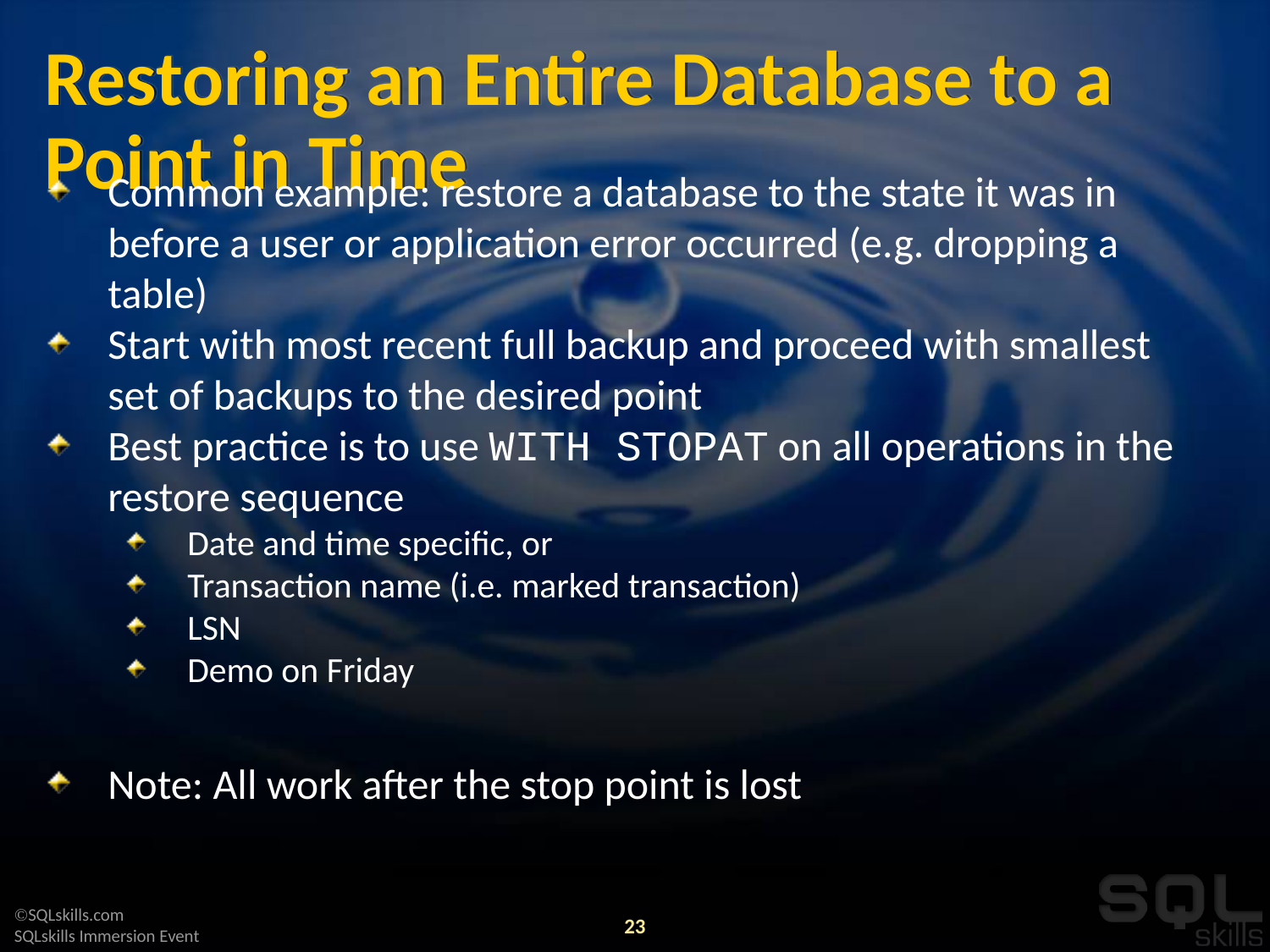

# Restoring an Entire Database to a Point in Time
Common example: restore a database to the state it was in before a user or application error occurred (e.g. dropping a table)
Start with most recent full backup and proceed with smallest set of backups to the desired point
Best practice is to use WITH STOPAT on all operations in the restore sequence
Date and time specific, or
Transaction name (i.e. marked transaction)
LSN
Demo on Friday

Note: All work after the stop point is lost
23